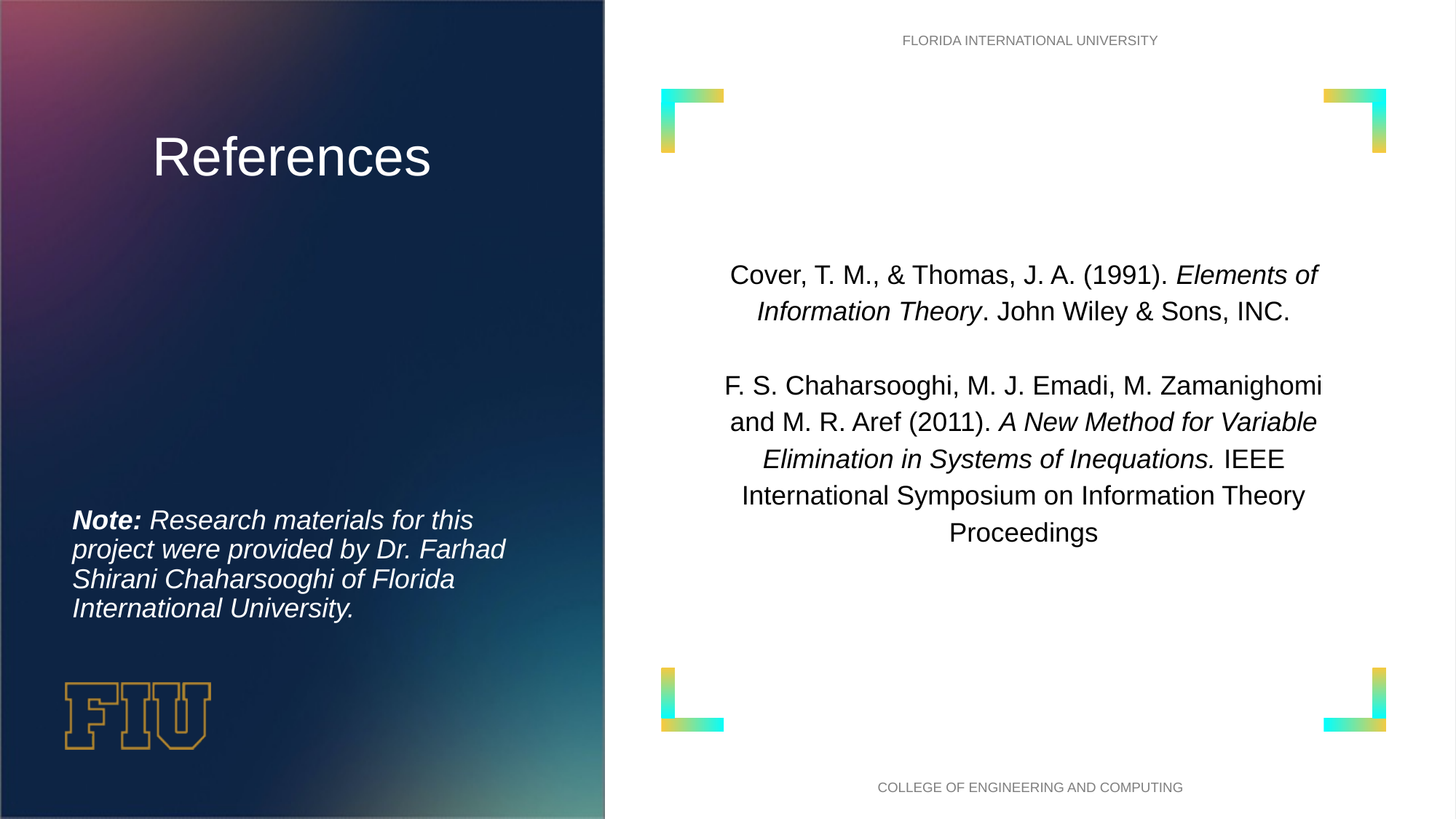

# References

Cover, T. M., & Thomas, J. A. (1991). Elements of Information Theory. John Wiley & Sons, INC.

F. S. Chaharsooghi, M. J. Emadi, M. Zamanighomi and M. R. Aref (2011). A New Method for Variable Elimination in Systems of Inequations. IEEE International Symposium on Information Theory Proceedings
Note: Research materials for this project were provided by Dr. Farhad Shirani Chaharsooghi of Florida International University.